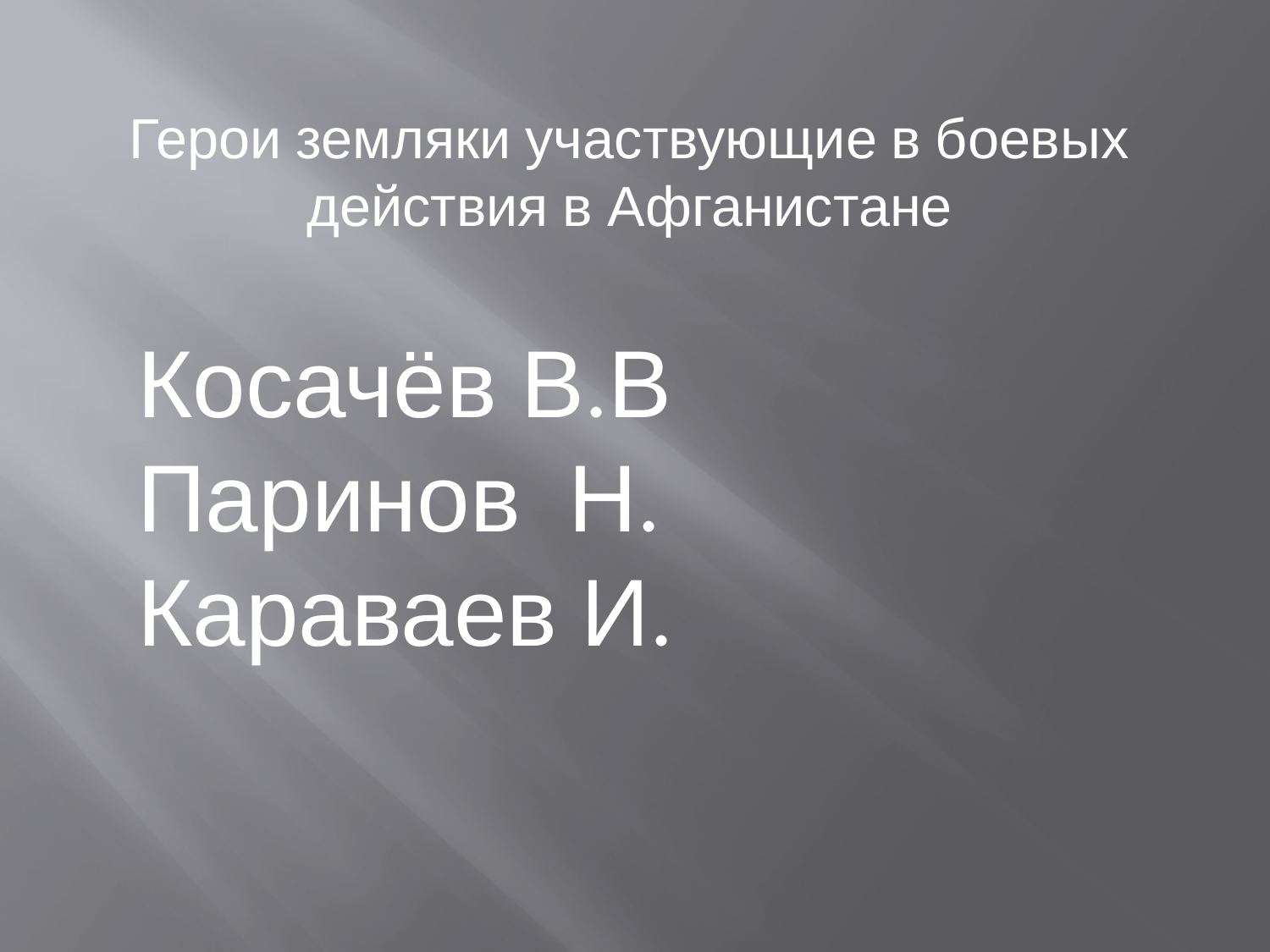

Герои земляки участвующие в боевых действия в Афганистане
Косачёв В.В
Паринов  Н.
Караваев И.